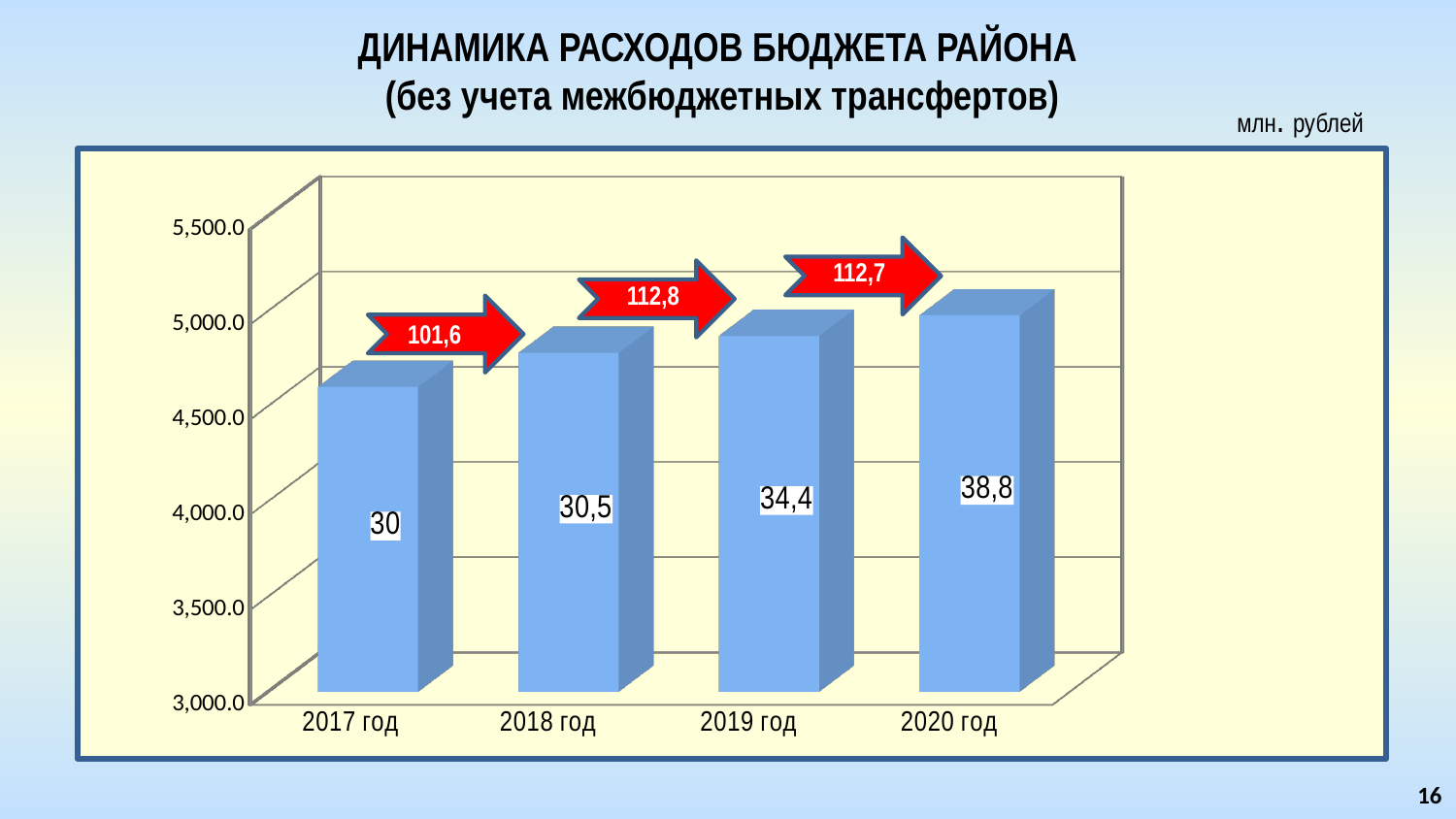

ДИНАМИКА РАСХОДОВ БЮДЖЕТА РАЙОНА
(без учета межбюджетных трансфертов)

млн. рублей

[unsupported chart]

112,7

112,8

101,6
16